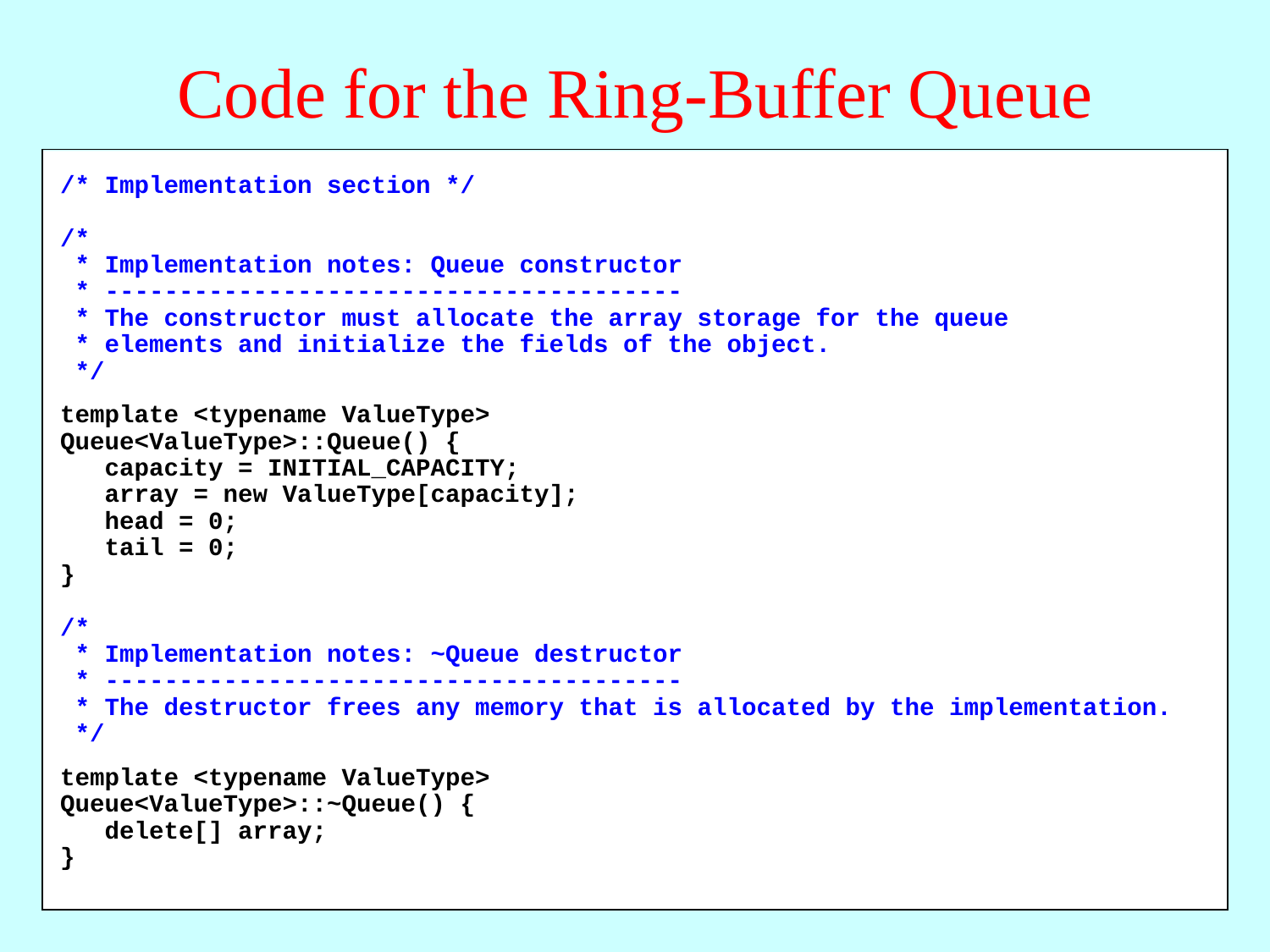

# Code for the Ring-Buffer Queue

/* Implementation section */

/*
 * Implementation notes: Queue constructor
 * ---------------------------------------
 * The constructor must allocate the array storage for the queue
 * elements and initialize the fields of the object.
 */

template <typename ValueType>
Queue<ValueType>::Queue() {
   capacity = INITIAL_CAPACITY;
   array = new ValueType[capacity];
   head = 0;
   tail = 0;
}

/*
 * Implementation notes: ~Queue destructor
 * ---------------------------------------
 * The destructor frees any memory that is allocated by the implementation.
 */

template <typename ValueType>
Queue<ValueType>::~Queue() {
   delete[] array;
}